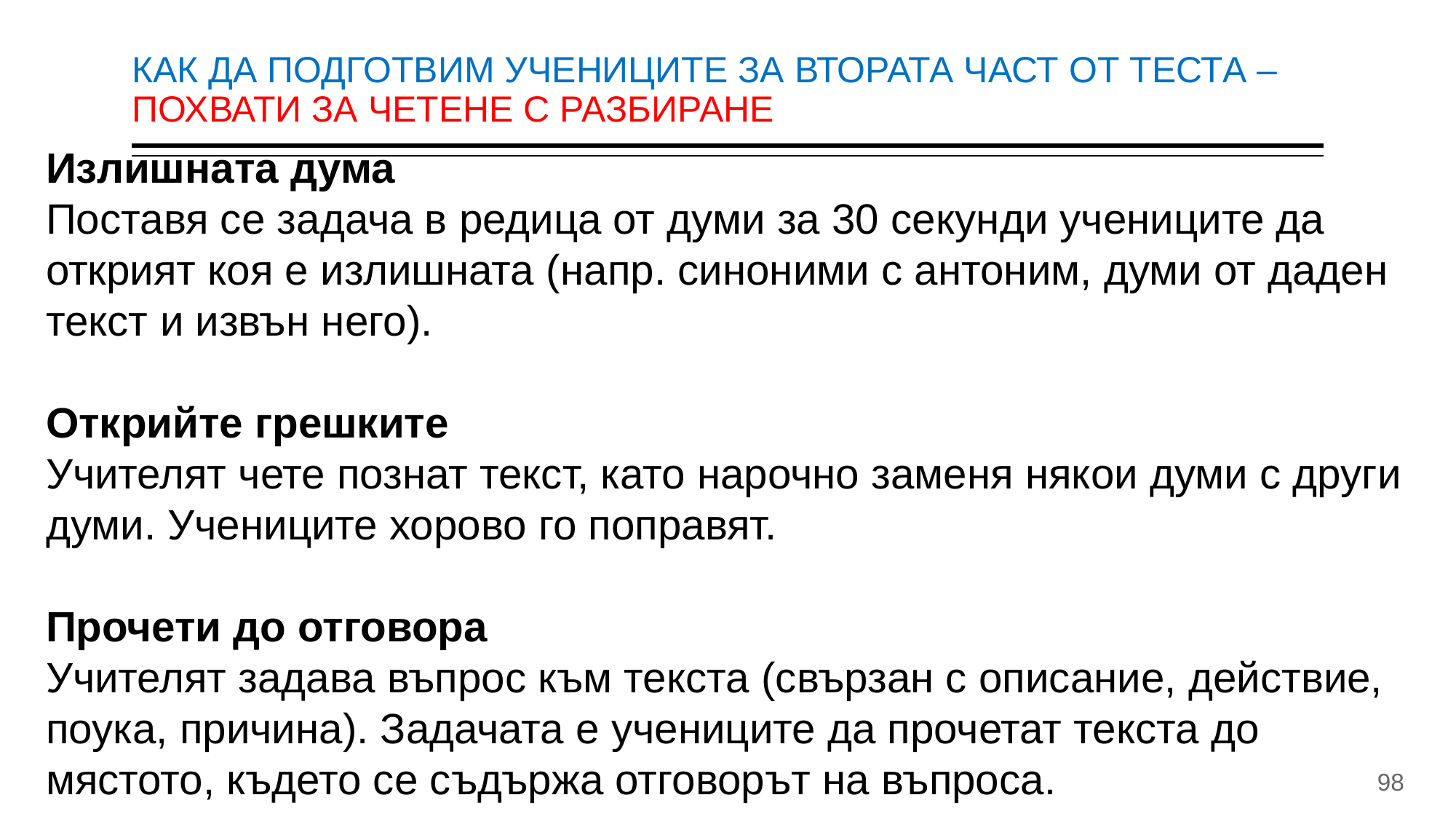

# КАК ДА ПОДГОТВИМ УЧЕНИЦИТЕ ЗА ВТОРАТА ЧАСТ ОТ ТЕСТА –ПОХВАТИ ЗА ЧЕТЕНЕ С РАЗБИРАНЕ
Излишната дума
Поставя се задача в редица от думи за 30 секунди учениците да открият коя е излишната (напр. синоними с антоним, думи от даден текст и извън него).

Открийте грешките
Учителят чете познат текст, като нарочно заменя някои думи с други думи. Учениците хорово го поправят.

Прочети до отговора
Учителят задава въпрос към текста (свързан с описание, действие, поука, причина). Задачата е учениците да прочетат текста до мястото, където се съдържа отговорът на въпроса.
98